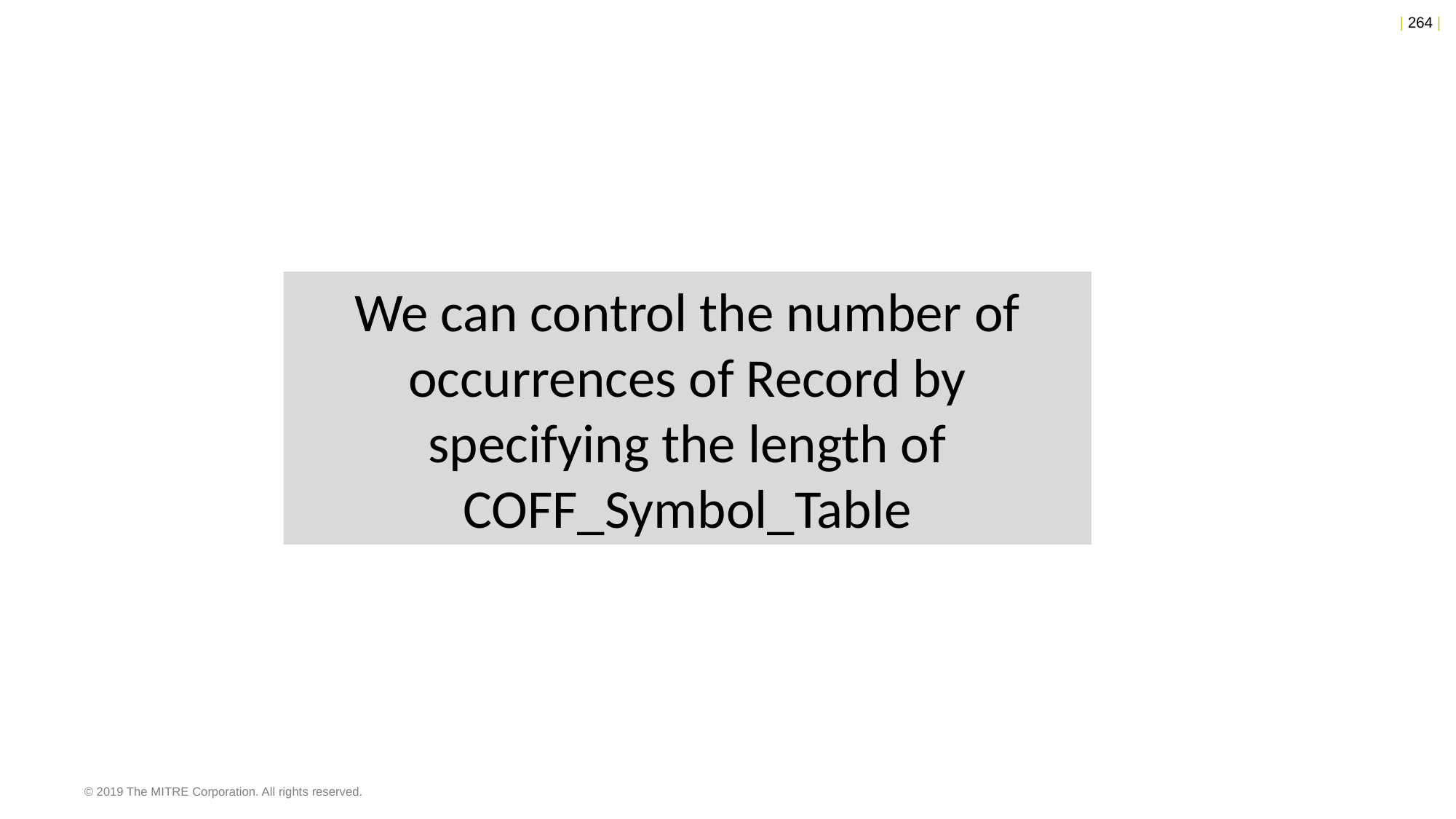

We can control the number of occurrences of Record by specifying the length of COFF_Symbol_Table
© 2019 The MITRE Corporation. All rights reserved.